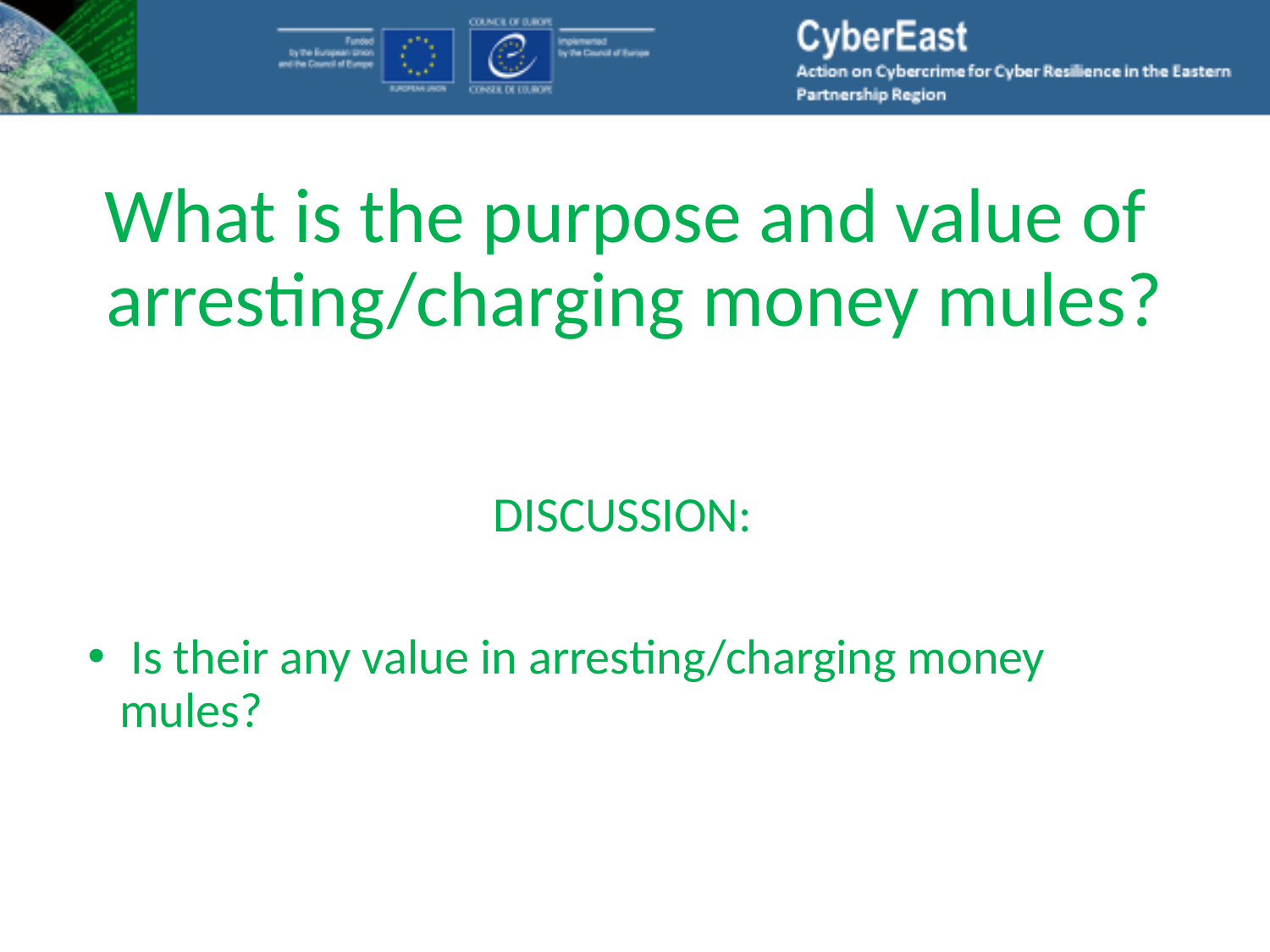

# What is the purpose and value of arresting/charging money mules?

DISCUSSION:

 Is their any value in arresting/charging money mules?